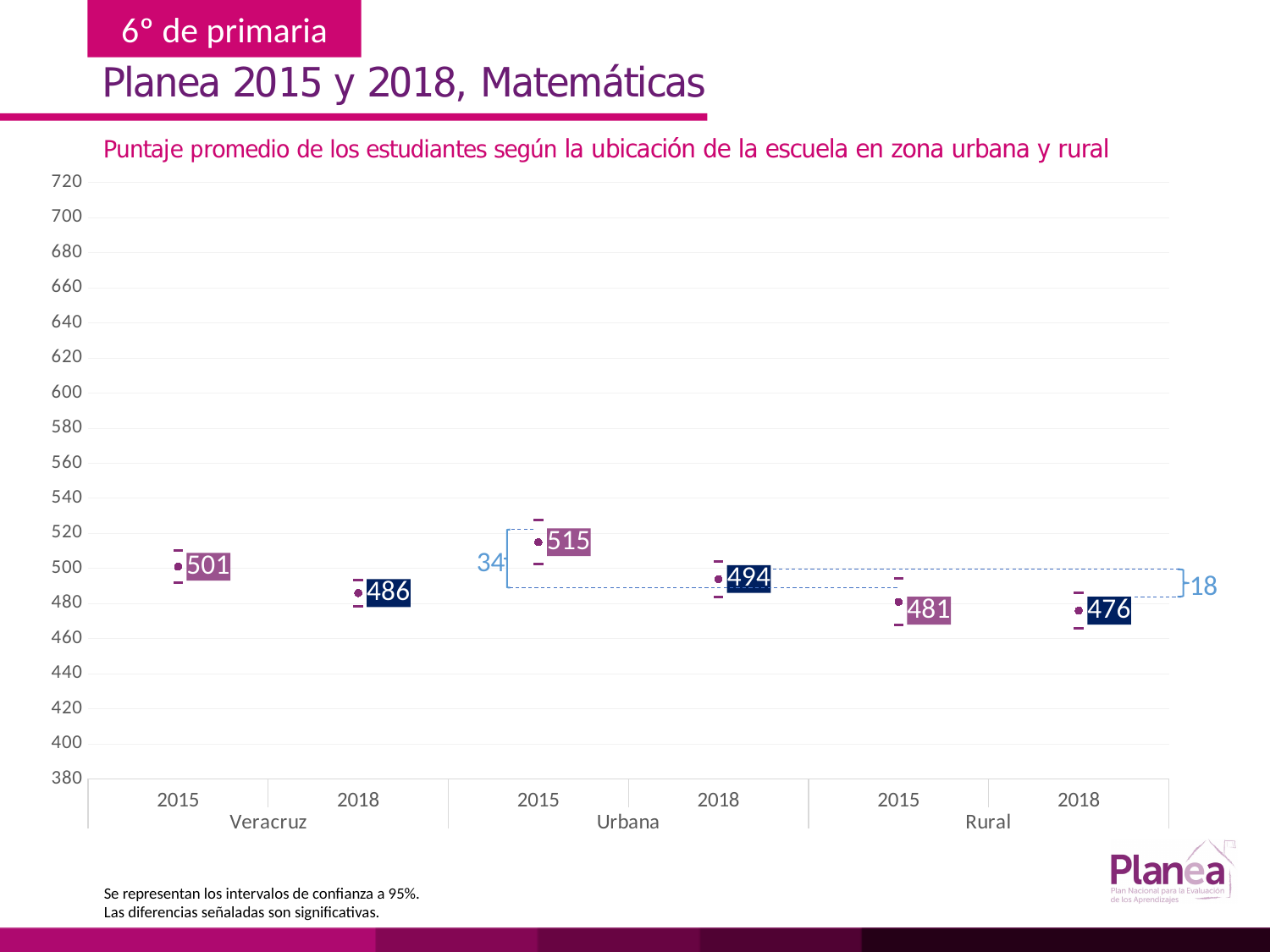

Planea 2015 y 2018, Matemáticas

Puntaje promedio de los estudiantes según la ubicación de la escuela en zona urbana y rural

### Chart

| Category |  |  |  |
|---|---|---|---|
| 2015 | 491.846 | 510.154 | 501.0 |
| 2018 | 478.637 | 493.363 | 486.0 |
| 2015 | 502.463 | 527.537 | 515.0 |
| 2018 | 483.851 | 504.149 | 494.0 |
| 2015 | 467.866 | 494.134 | 481.0 |
| 2018 | 465.851 | 486.149 | 476.0 |
34
18

Se representan los intervalos de confianza a 95%.
Las diferencias señaladas son significativas.